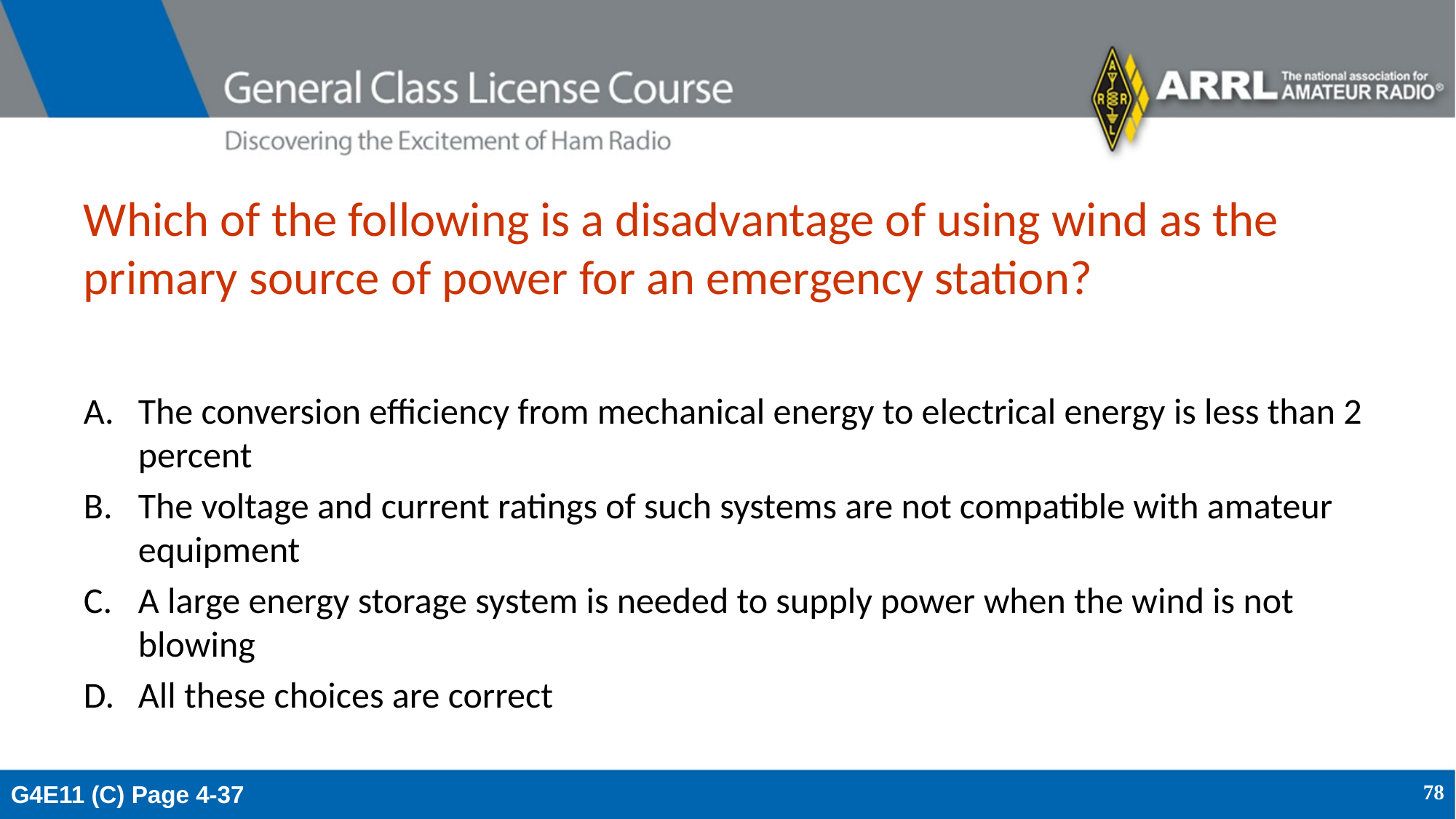

# Which of the following is a disadvantage of using wind as the primary source of power for an emergency station?
The conversion efficiency from mechanical energy to electrical energy is less than 2 percent
The voltage and current ratings of such systems are not compatible with amateur equipment
A large energy storage system is needed to supply power when the wind is not blowing
All these choices are correct
G4E11 (C) Page 4-37
78